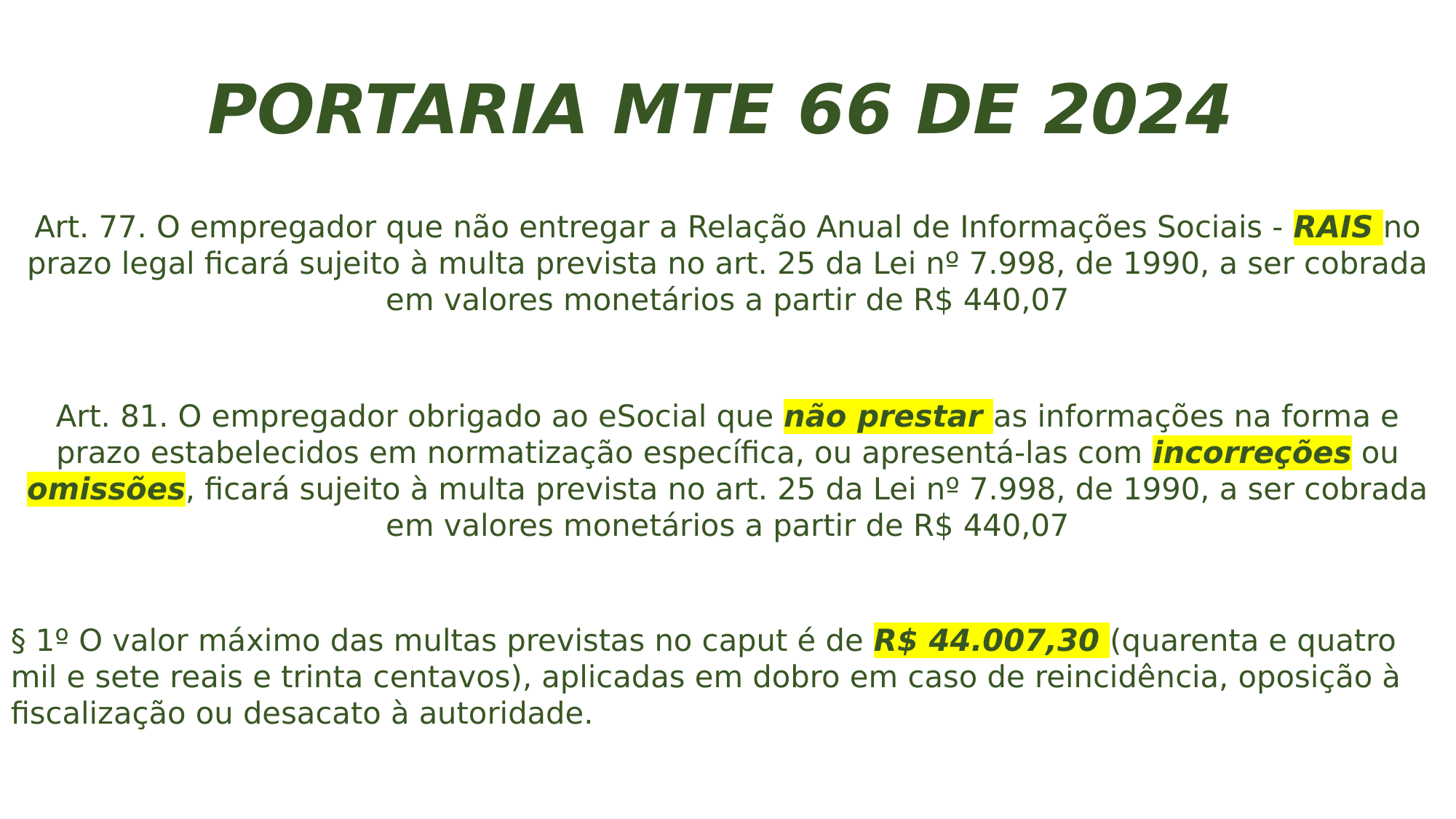

PORTARIA MTE 66 DE 2024
Art. 77. O empregador que não entregar a Relação Anual de Informações Sociais - RAIS no prazo legal ficará sujeito à multa prevista no art. 25 da Lei nº 7.998, de 1990, a ser cobrada em valores monetários a partir de R$ 440,07
Art. 81. O empregador obrigado ao eSocial que não prestar as informações na forma e prazo estabelecidos em normatização específica, ou apresentá-las com incorreções ou omissões, ficará sujeito à multa prevista no art. 25 da Lei nº 7.998, de 1990, a ser cobrada em valores monetários a partir de R$ 440,07

§ 1º O valor máximo das multas previstas no caput é de R$ 44.007,30 (quarenta e quatro mil e sete reais e trinta centavos), aplicadas em dobro em caso de reincidência, oposição à fiscalização ou desacato à autoridade.